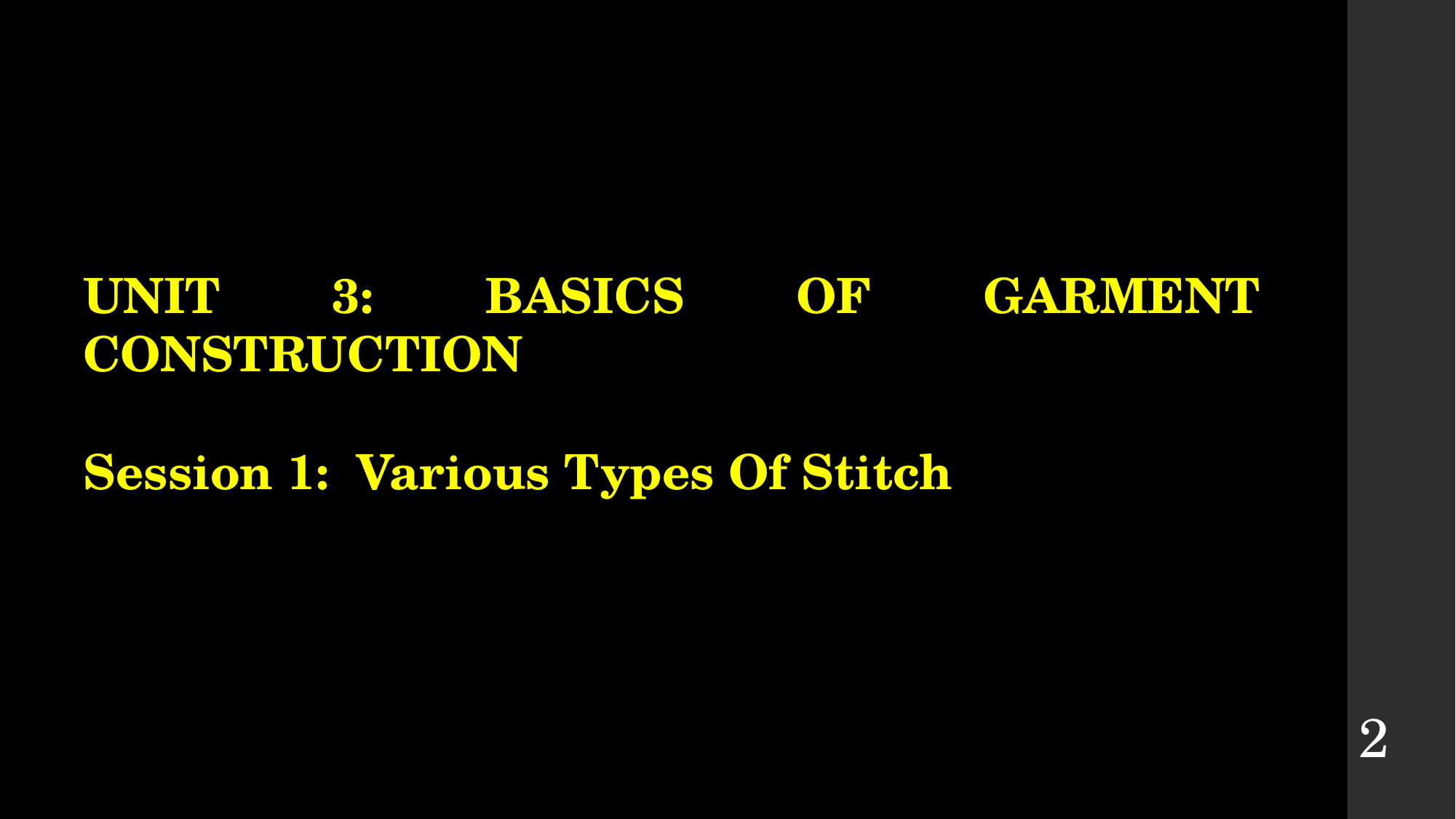

UNIT 3: BASICS OF GARMENT CONSTRUCTION

Session 1:  Various Types Of Stitch
2